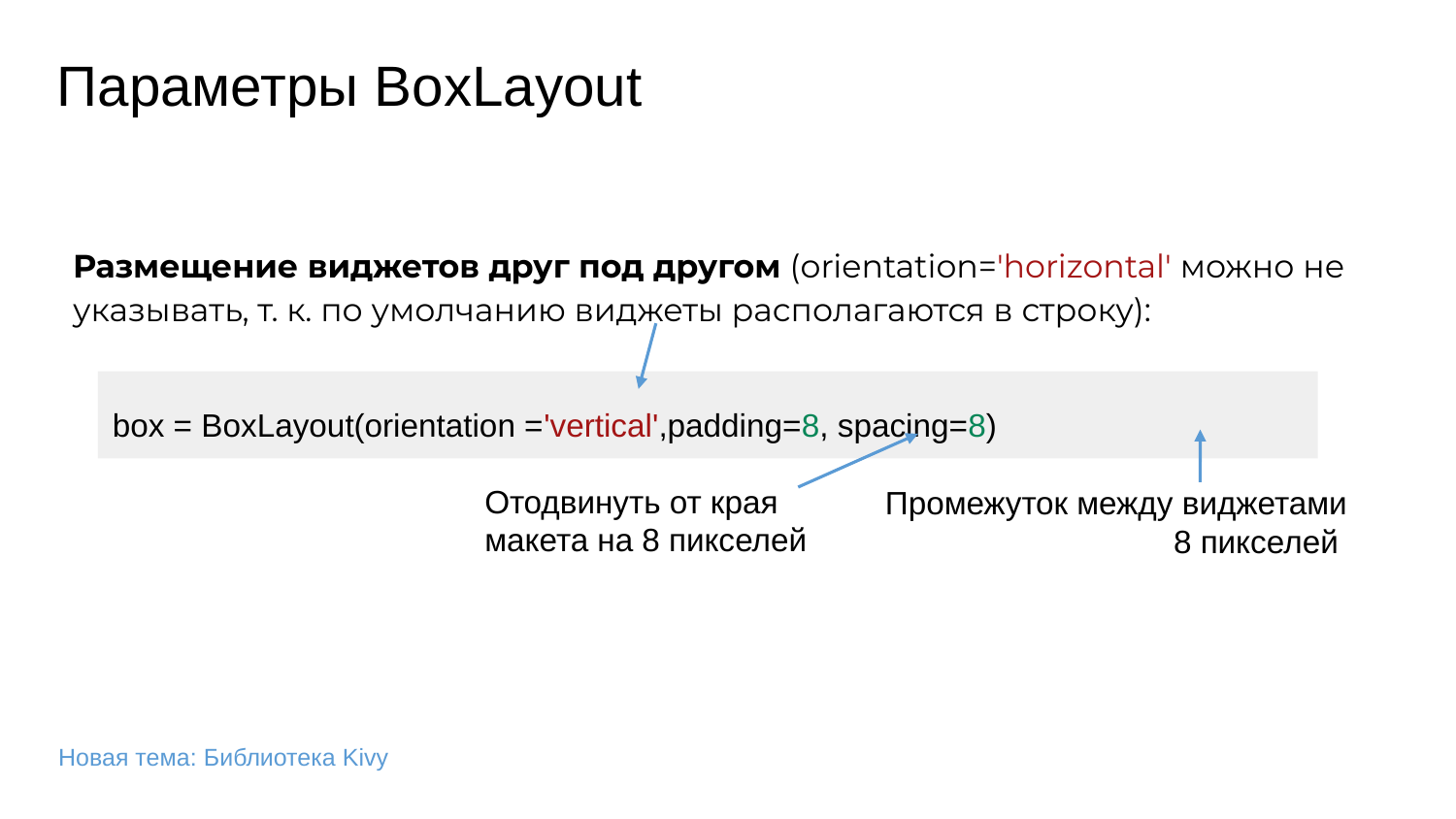

Параметры BoxLayout
Размещение виджетов друг под другом (orientation='horizontal' можно не указывать, т. к. по умолчанию виджеты располагаются в строку):
box = BoxLayout(orientation ='vertical',padding=8, spacing=8)
Отодвинуть от края макета на 8 пикселей
Промежуток между виджетами 8 пикселей
Новая тема: Библиотека Kivy